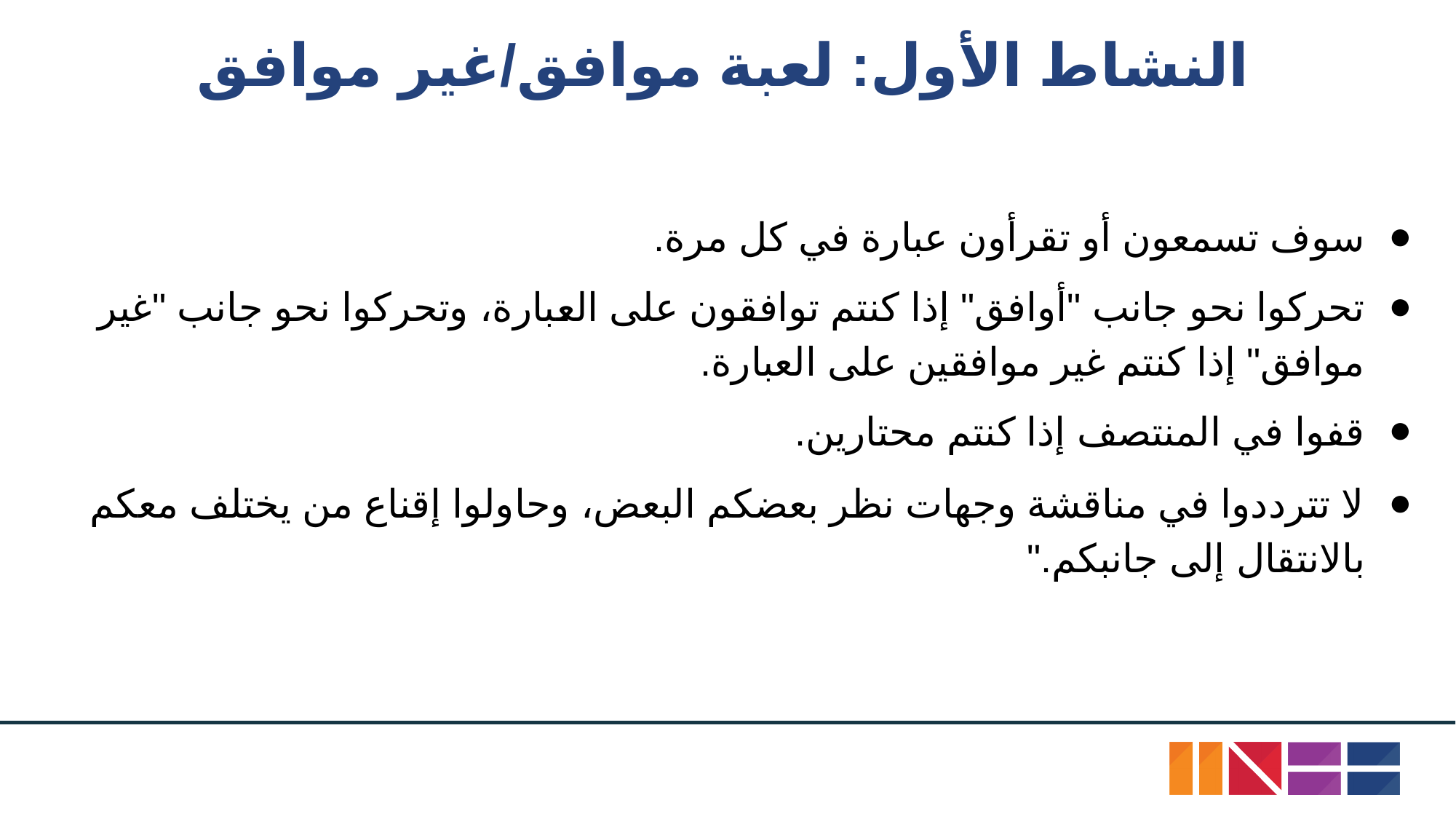

# النشاط الأول: لعبة موافق/غير موافق

سوف تسمعون أو تقرأون عبارة في كل مرة.
تحركوا نحو جانب "أوافق" إذا كنتم توافقون على العبارة، وتحركوا نحو جانب "غير موافق" إذا كنتم غير موافقين على العبارة.
قفوا في المنتصف إذا كنتم محتارين.
لا تترددوا في مناقشة وجهات نظر بعضكم البعض، وحاولوا إقناع من يختلف معكم بالانتقال إلى جانبكم."